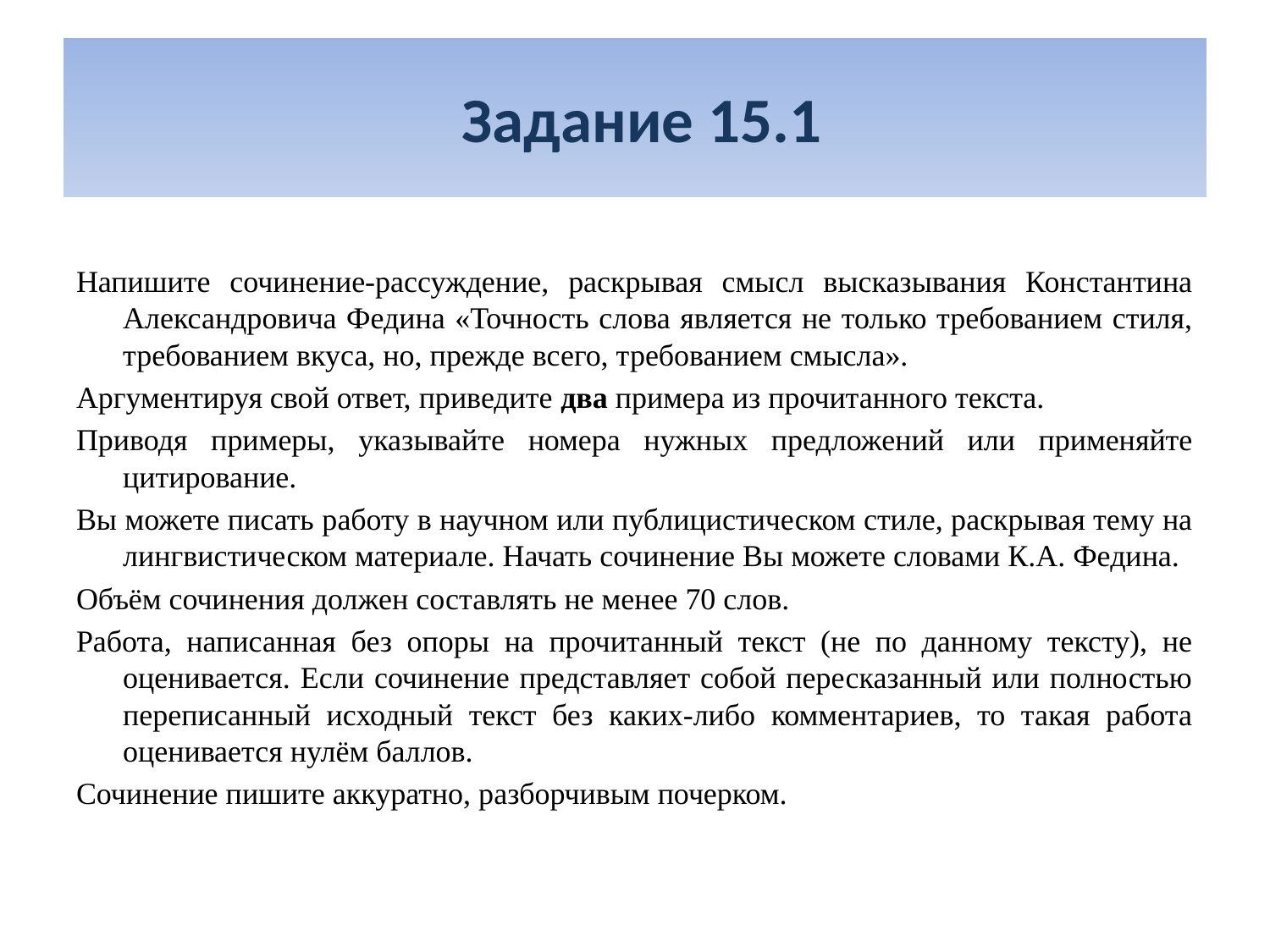

# Задание 15.1

Напишите сочинение-рассуждение, раскрывая смысл высказывания Константина Александровича Федина «Точность слова является не только требованием стиля, требованием вкуса, но, прежде всего, требованием смысла».
Аргументируя свой ответ, приведите два примера из прочитанного текста.
Приводя примеры, указывайте номера нужных предложений или применяйте цитирование.
Вы можете писать работу в научном или публицистическом стиле, раскрывая тему на лингвистическом материале. Начать сочинение Вы можете словами К.А. Федина.
Объём сочинения должен составлять не менее 70 слов.
Работа, написанная без опоры на прочитанный текст (не по данному тексту), не оценивается. Если сочинение представляет собой пересказанный или полностью переписанный исходный текст без каких-либо комментариев, то такая работа оценивается нулём баллов.
Сочинение пишите аккуратно, разборчивым почерком.